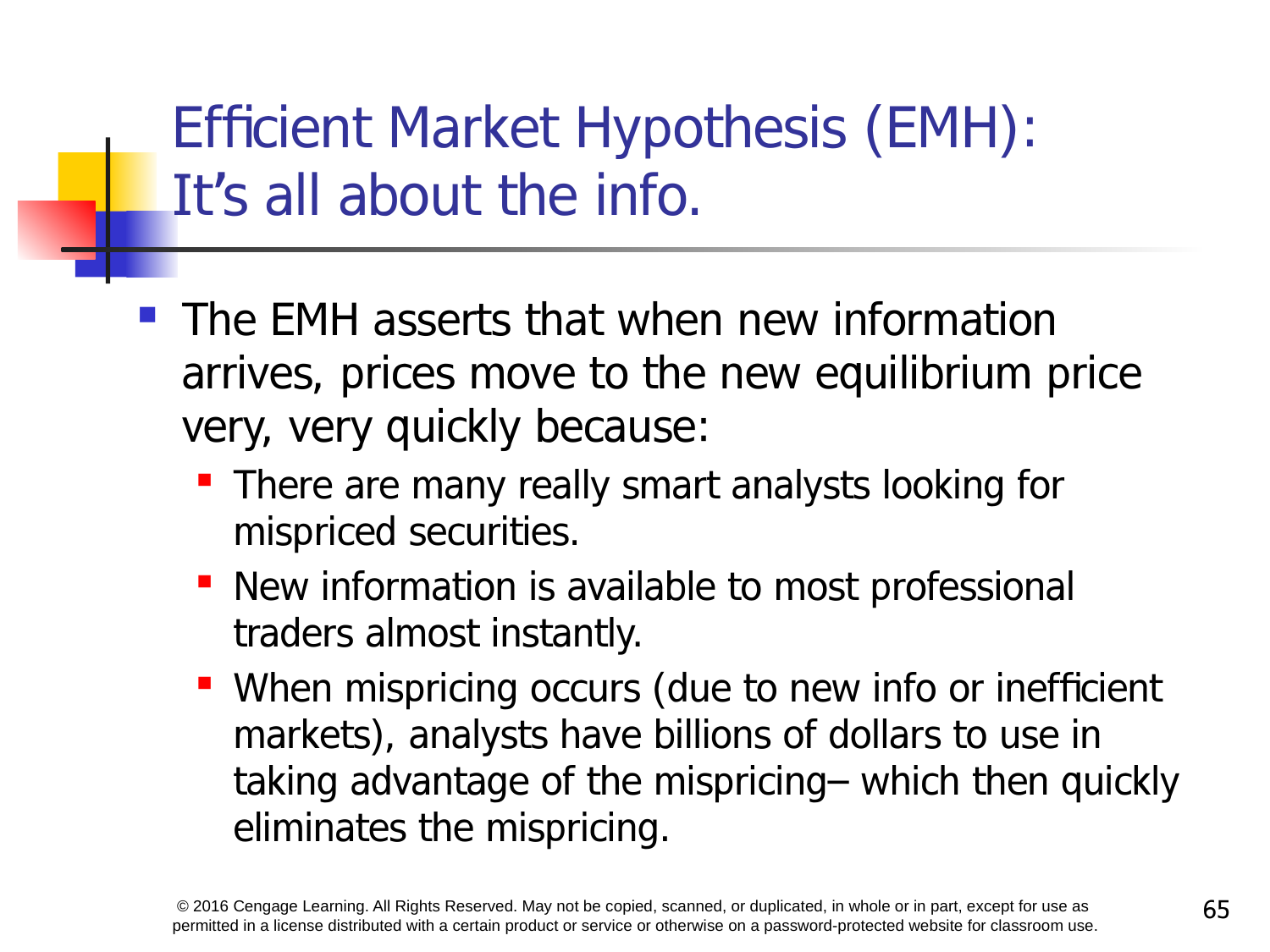

Efficient Market Hypothesis (EMH):
It’s all about the info.
The EMH asserts that when new information arrives, prices move to the new equilibrium price very, very quickly because:
There are many really smart analysts looking for mispriced securities.
New information is available to most professional traders almost instantly.
When mispricing occurs (due to new info or inefficient markets), analysts have billions of dollars to use in taking advantage of the mispricing– which then quickly eliminates the mispricing.
65